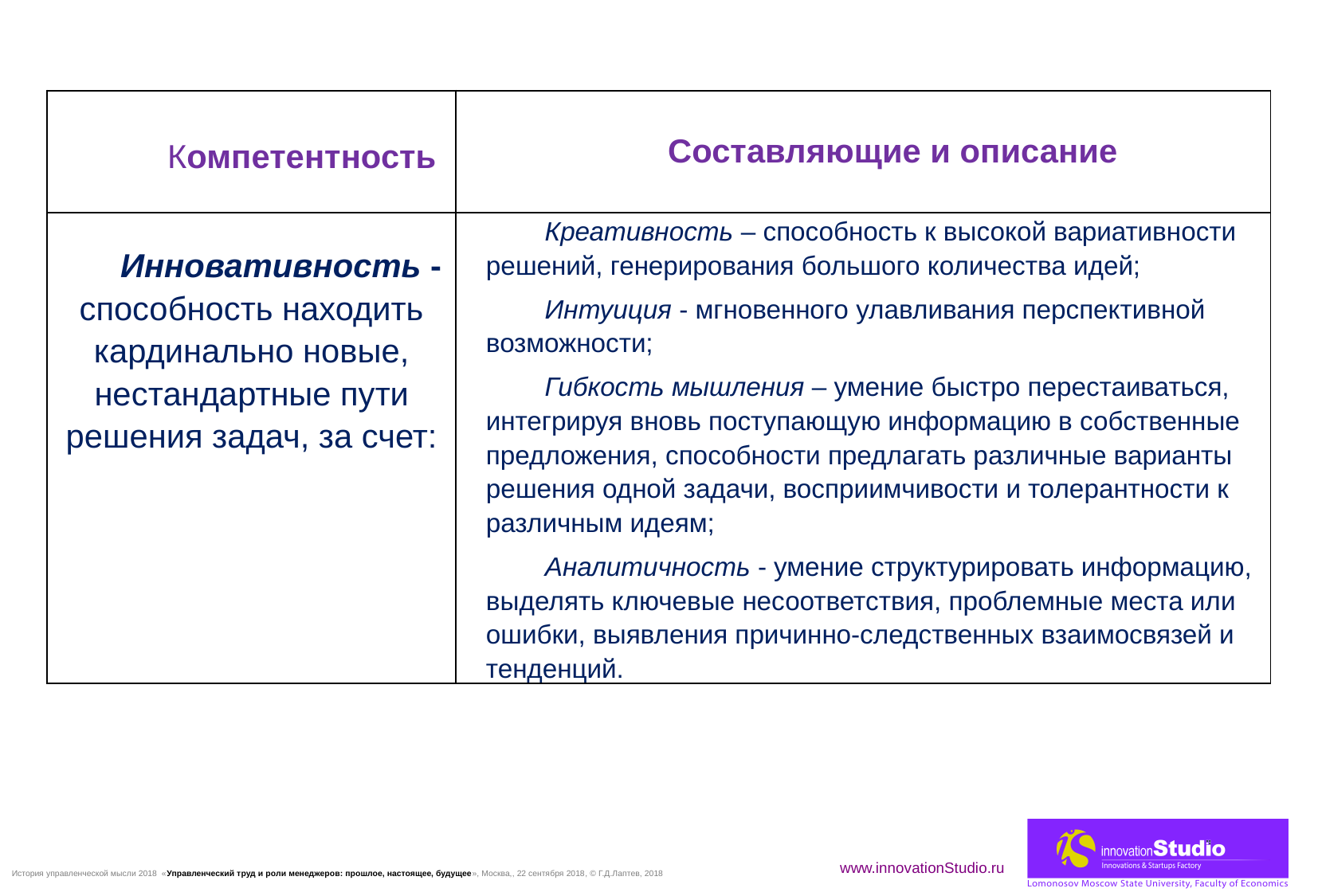

| Компетентность | Составляющие и описание |
| --- | --- |
| Инновативность - способность находить кардинально новые, нестандартные пути решения задач, за счет: | Креативность – способность к высокой вариативности решений, генерирования большого количества идей; Интуиция - мгновенного улавливания перспективной возможности; Гибкость мышления – умение быстро перестаиваться, интегрируя вновь поступающую информацию в собственные предложения, способности предлагать различные варианты решения одной задачи, восприимчивости и толерантности к различным идеям; Аналитичность - умение структурировать информацию, выделять ключевые несоответствия, проблемные места или ошибки, выявления причинно-следственных взаимосвязей и тенденций. |